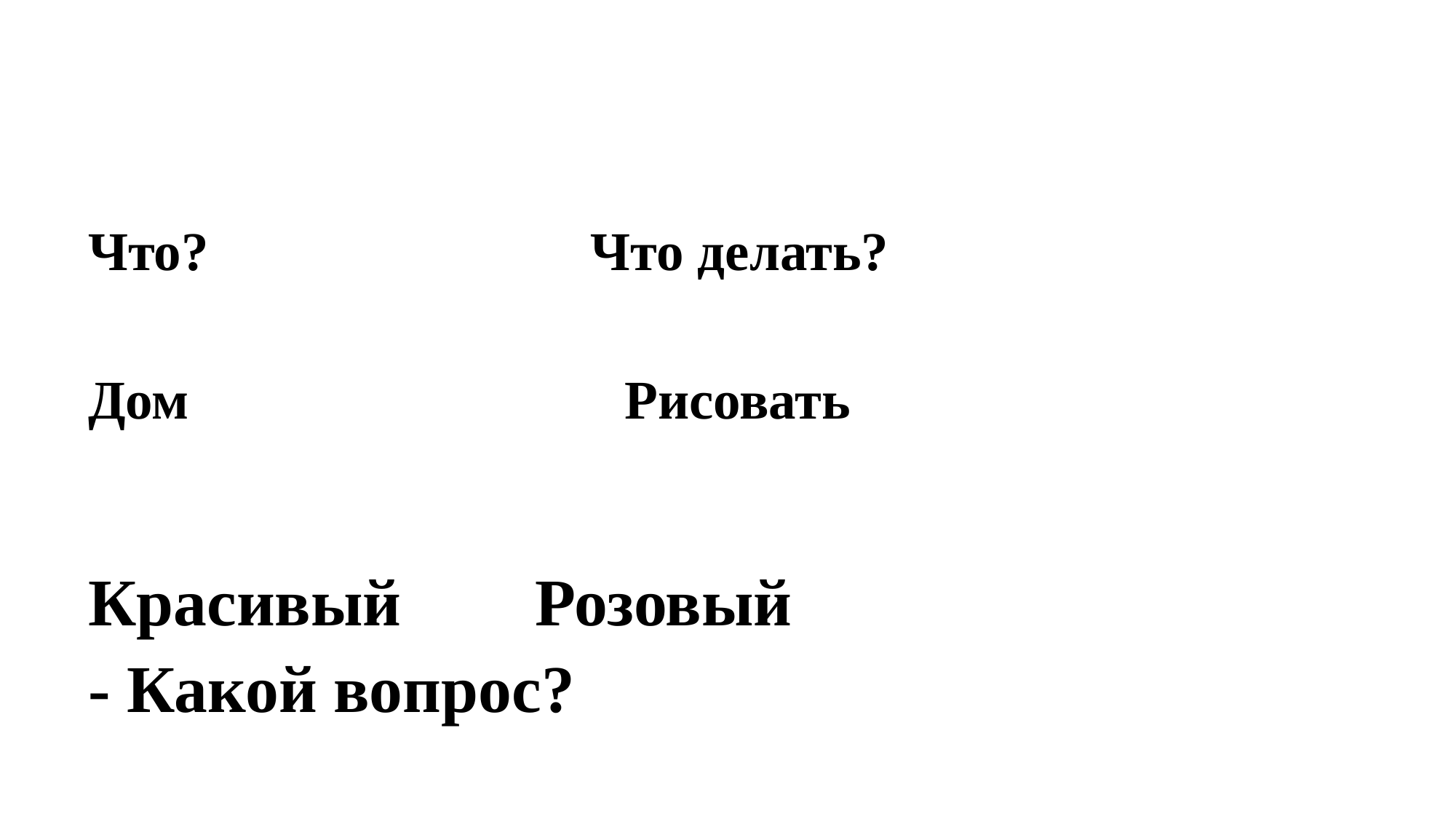

#
Что?                            Что делать?

Дом                                Рисовать

Красивый        Розовый
- Какой вопрос?